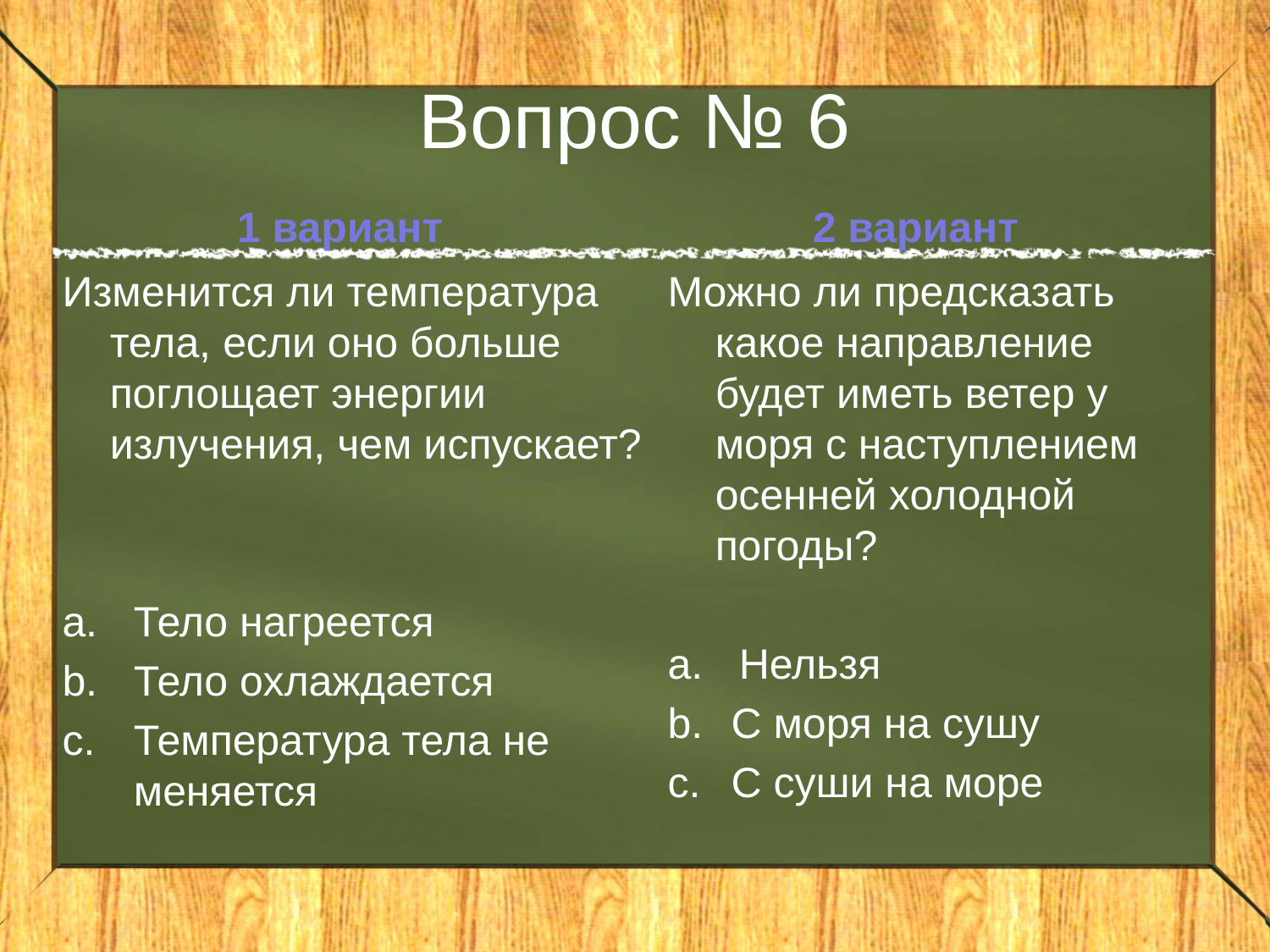

# Вопрос № 6
1 вариант
2 вариант
Изменится ли температура тела, если оно больше поглощает энергии излучения, чем испускает?

Тело нагреется
Тело охлаждается
Температура тела не меняется
Можно ли предсказать какое направление будет иметь ветер у моря с наступлением осенней холодной погоды?

Нельзя
С моря на сушу
С суши на море